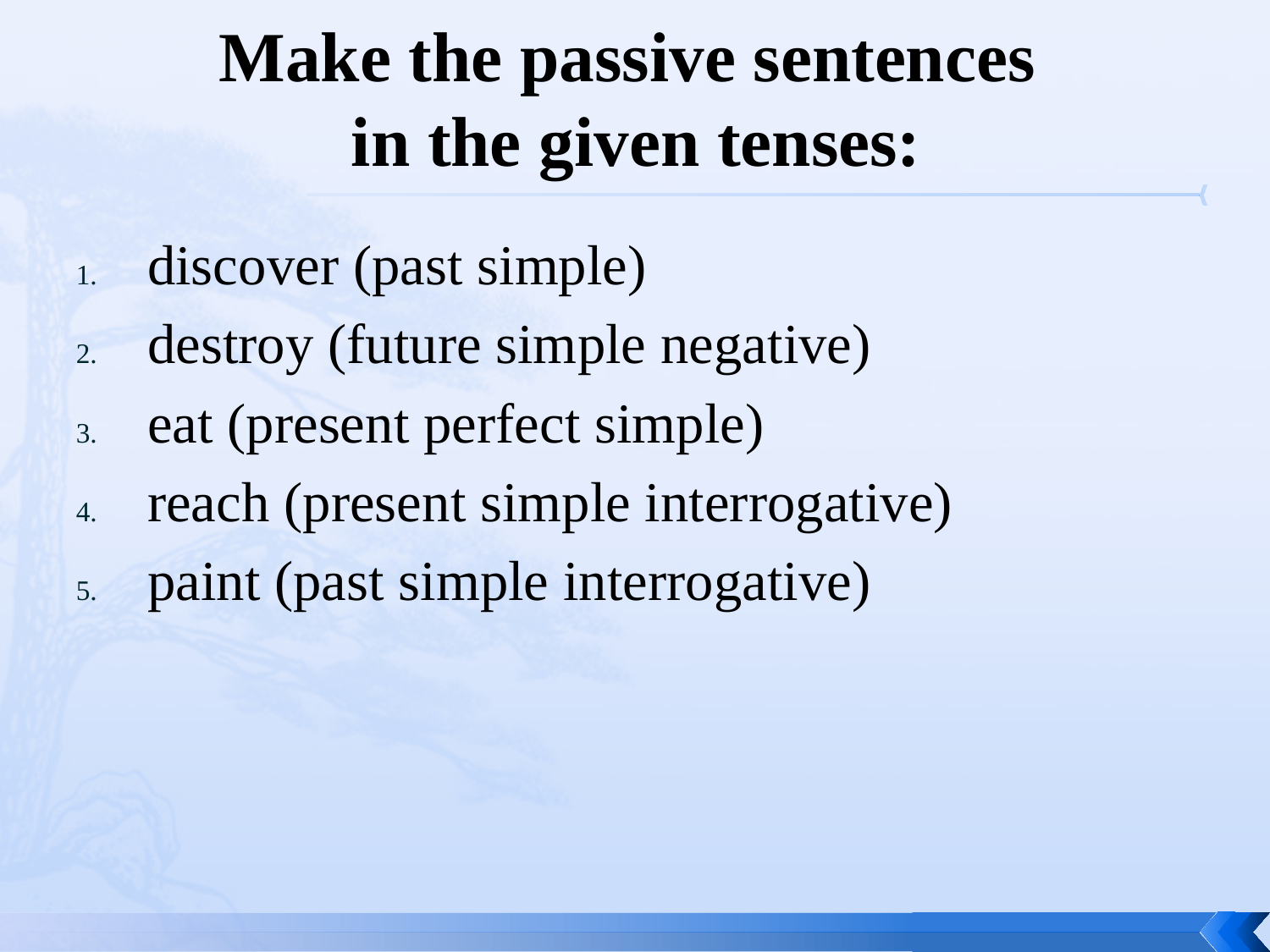

# Make the passive sentences in the given tenses:
discover (past simple)
destroy (future simple negative)
eat (present perfect simple)
reach (present simple interrogative)
paint (past simple interrogative)